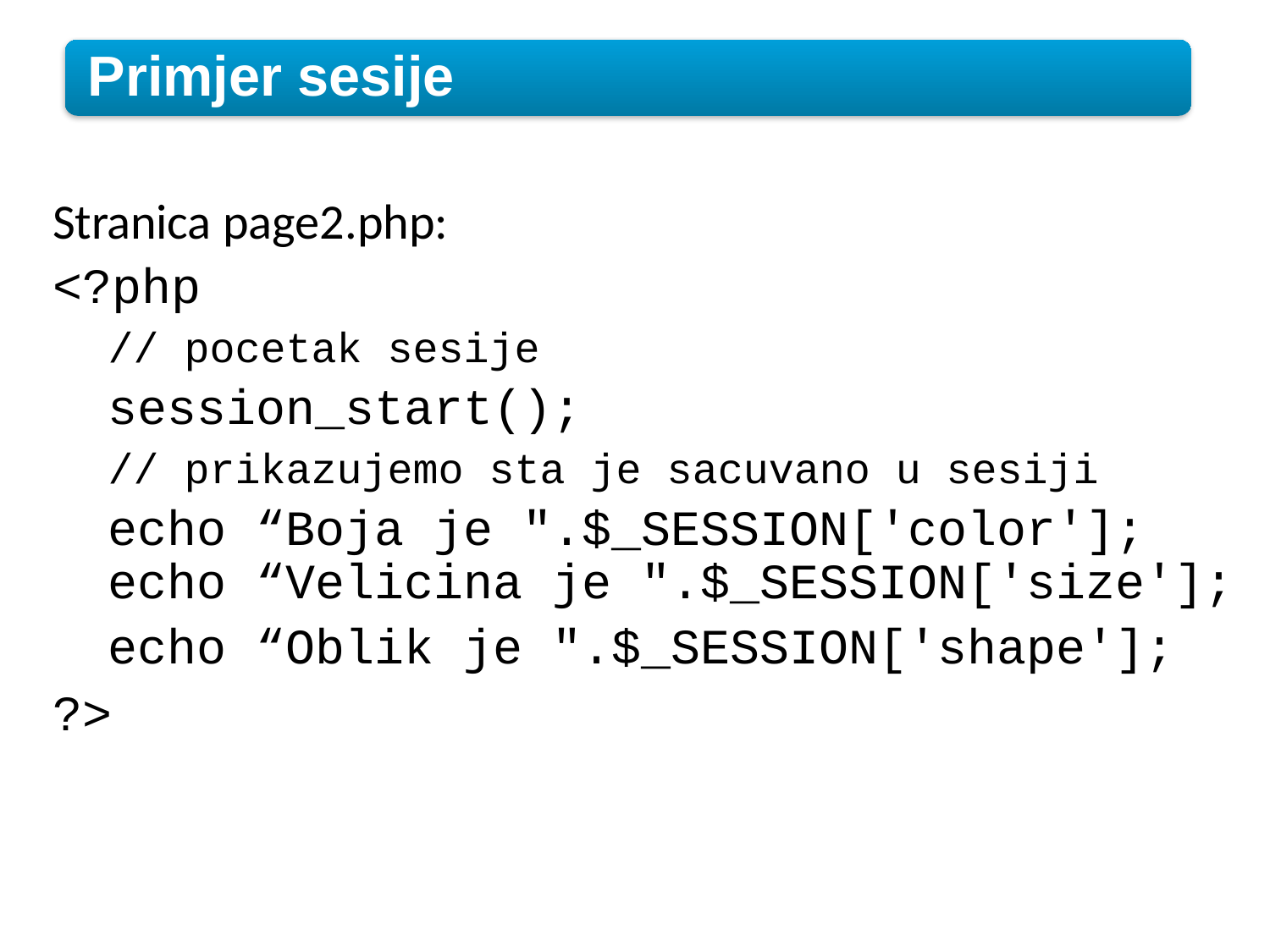

Primjer sesije
Stranica page2.php:
<?php
// pocetak sesije
session_start();
// prikazujemo sta je sacuvano u sesiji
echo “Boja je ".$_SESSION['color'];
echo “Velicina je ".$_SESSION['size'];
echo “Oblik je ".$_SESSION['shape'];
?>